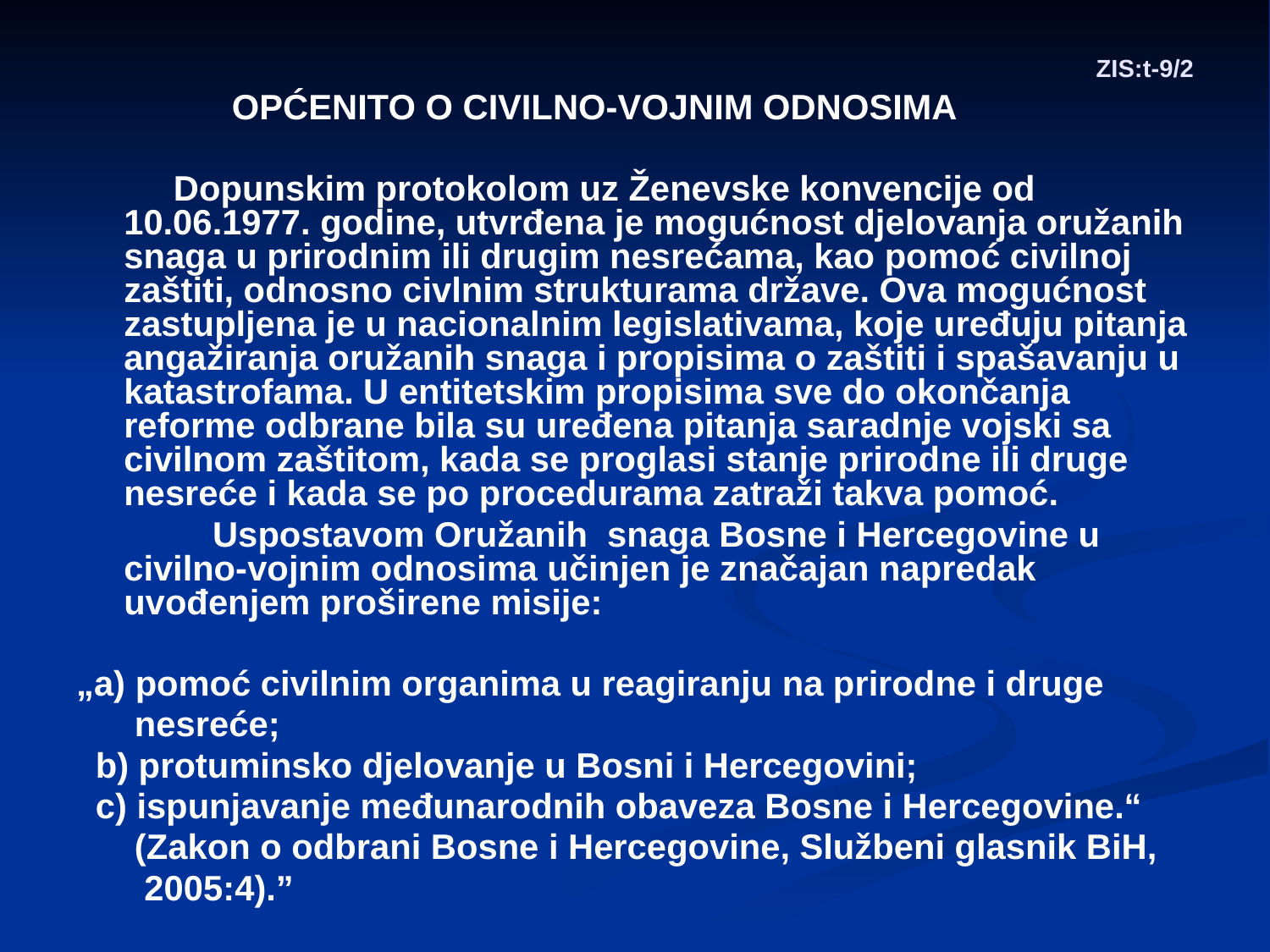

# ZIS:t-9/2
                OPĆENITO O CIVILNO-VOJNIM ODNOSIMA

          Dopunskim protokolom uz Ženevske konvencije od 10.06.1977. godine, utvrđena je mogućnost djelovanja oružanih snaga u prirodnim ili drugim nesrećama, kao pomoć civilnoj zaštiti, odnosno civlnim strukturama države. Ova mogućnost zastupljena je u nacionalnim legislativama, koje uređuju pitanja angažiranja oružanih snaga i propisima o zaštiti i spašavanju u katastrofama. U entitetskim propisima sve do okončanja reforme odbrane bila su uređena pitanja saradnje vojski sa civilnom zaštitom, kada se proglasi stanje prirodne ili druge nesreće i kada se po procedurama zatraži takva pomoć.
              Uspostavom Oružanih  snaga Bosne i Hercegovine u civilno-vojnim odnosima učinjen je značajan napredak uvođenjem proširene misije:

„a) pomoć civilnim organima u reagiranju na prirodne i druge
      nesreće;
  b) protuminsko djelovanje u Bosni i Hercegovini;
  c) ispunjavanje međunarodnih obaveza Bosne i Hercegovine.“
      (Zakon o odbrani Bosne i Hercegovine, Službeni glasnik BiH,
       2005:4).”